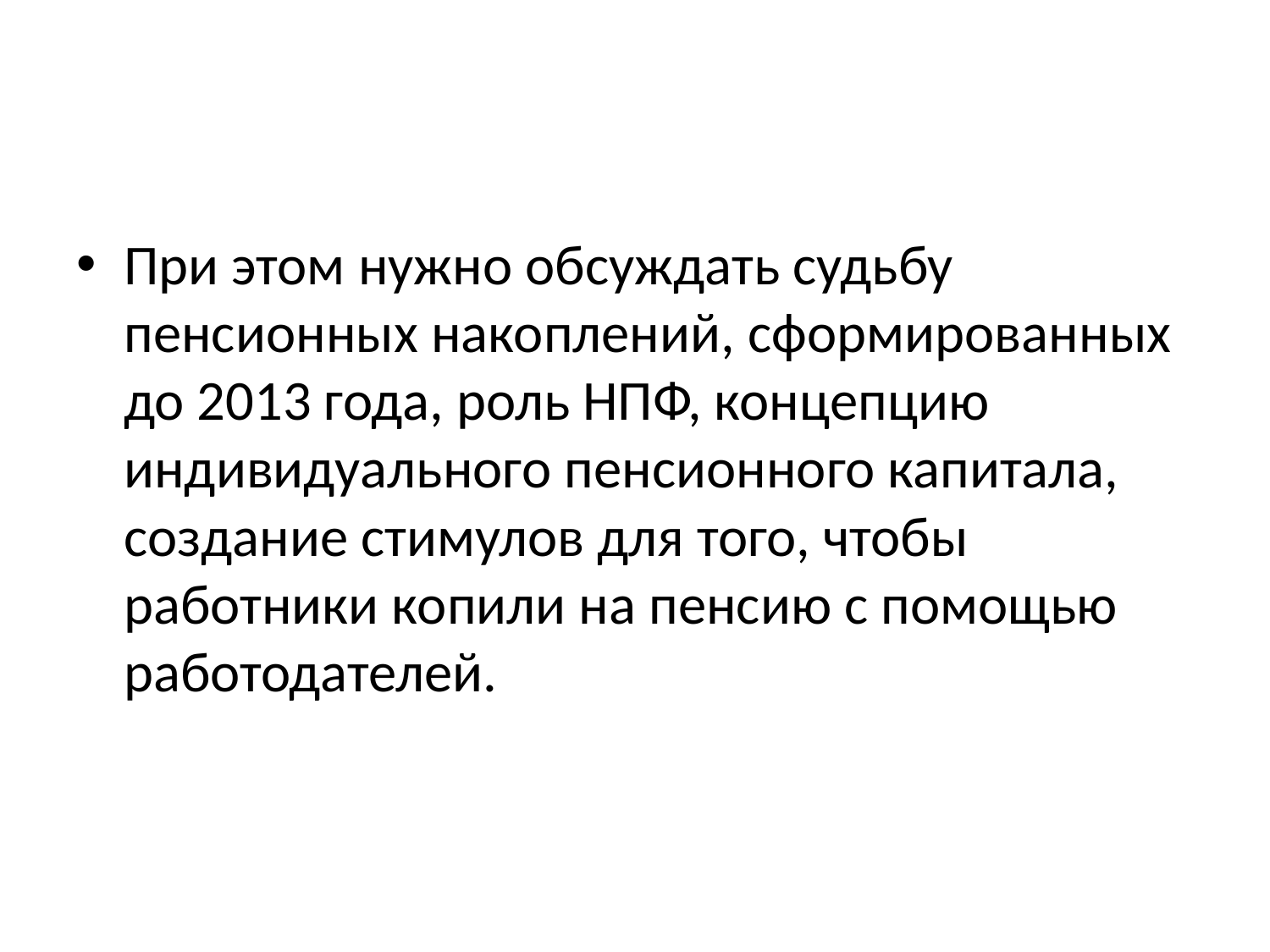

#
При этом нужно обсуждать судьбу пенсионных накоплений, сформированных до 2013 года, роль НПФ, концепцию индивидуального пенсионного капитала, создание стимулов для того, чтобы работники копили на пенсию с помощью работодателей.